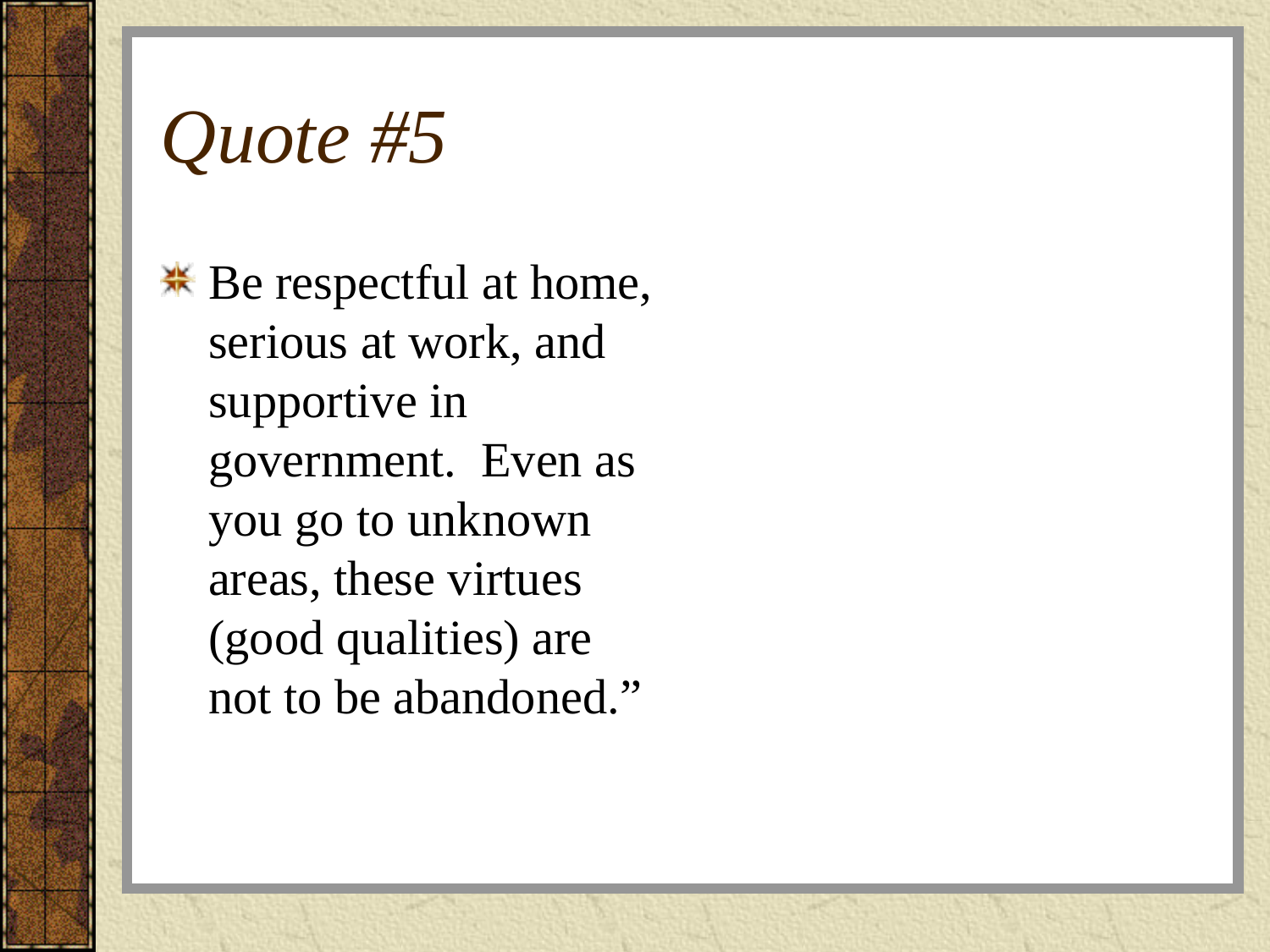

# Quote #5
Be respectful at home, serious at work, and supportive in government.  Even as you go to unknown areas, these virtues (good qualities) are not to be abandoned.”